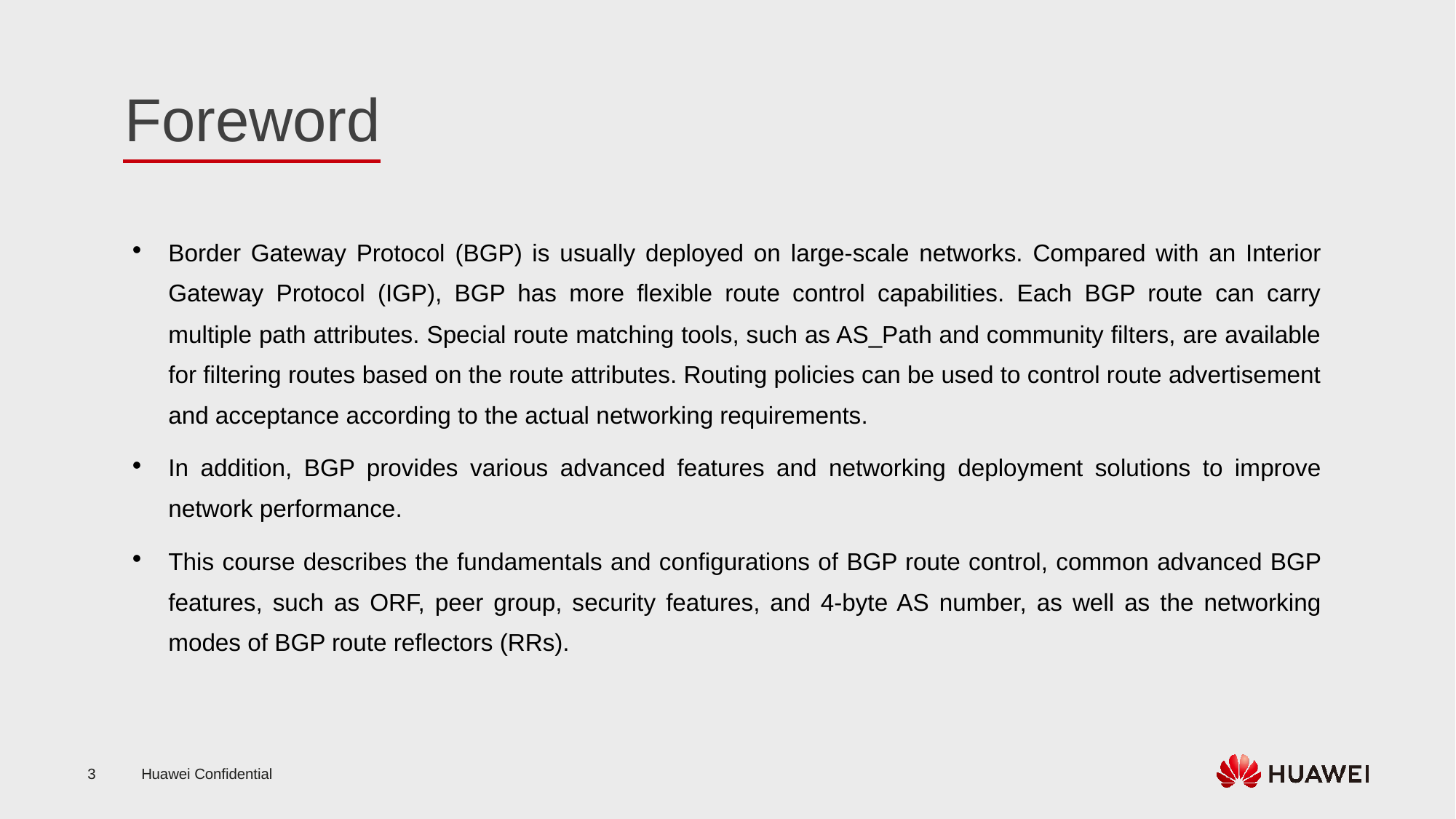

Border Gateway Protocol (BGP) is usually deployed on large-scale networks. Compared with an Interior Gateway Protocol (IGP), BGP has more flexible route control capabilities. Each BGP route can carry multiple path attributes. Special route matching tools, such as AS_Path and community filters, are available for filtering routes based on the route attributes. Routing policies can be used to control route advertisement and acceptance according to the actual networking requirements.
In addition, BGP provides various advanced features and networking deployment solutions to improve network performance.
This course describes the fundamentals and configurations of BGP route control, common advanced BGP features, such as ORF, peer group, security features, and 4-byte AS number, as well as the networking modes of BGP route reflectors (RRs).